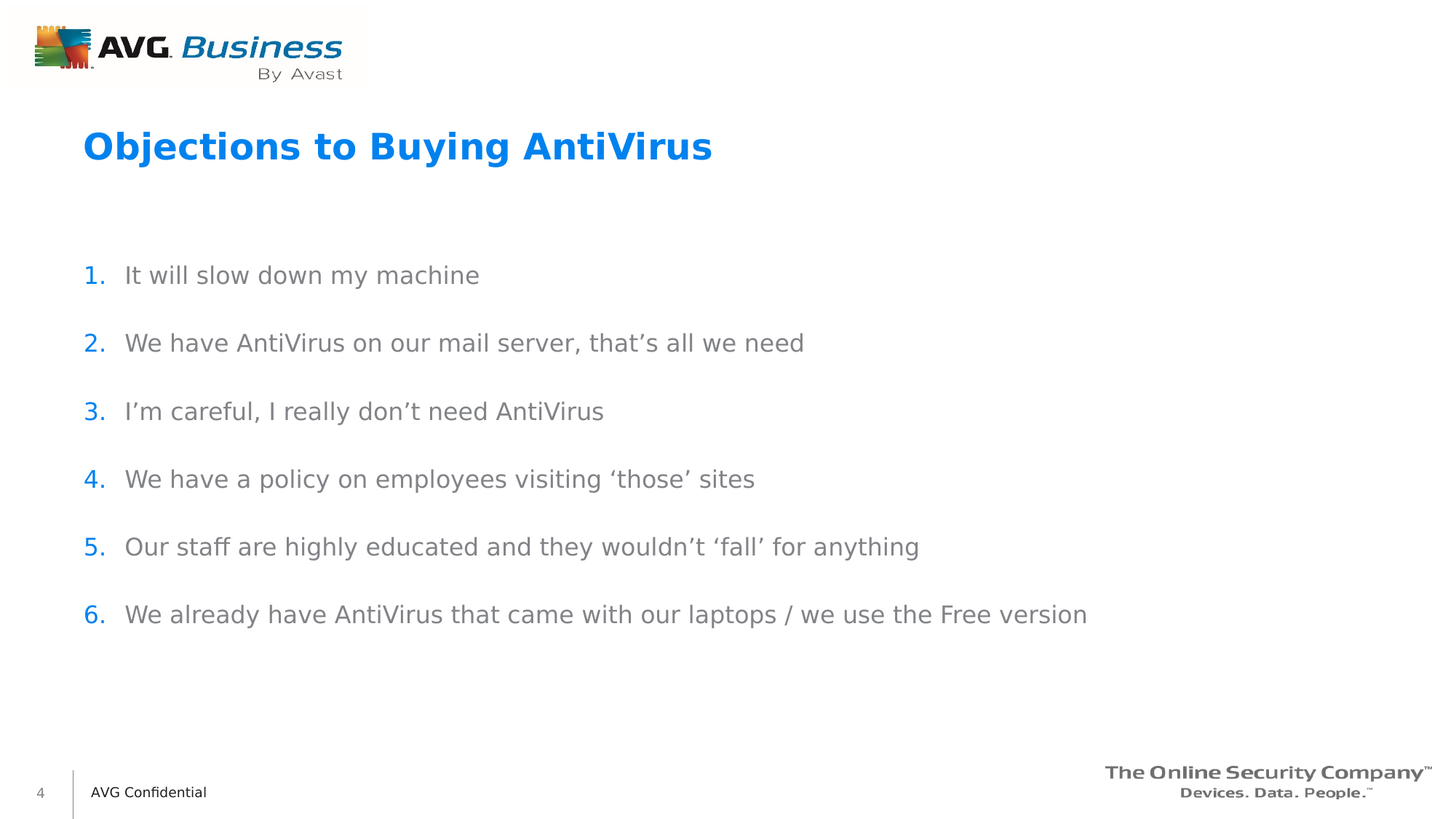

# Objections to Buying AntiVirus

It will slow down my machine

We have AntiVirus on our mail server, that’s all we need

I’m careful, I really don’t need AntiVirus

We have a policy on employees visiting ‘those’ sites

Our staff are highly educated and they wouldn’t ‘fall’ for anything

We already have AntiVirus that came with our laptops / we use the Free version